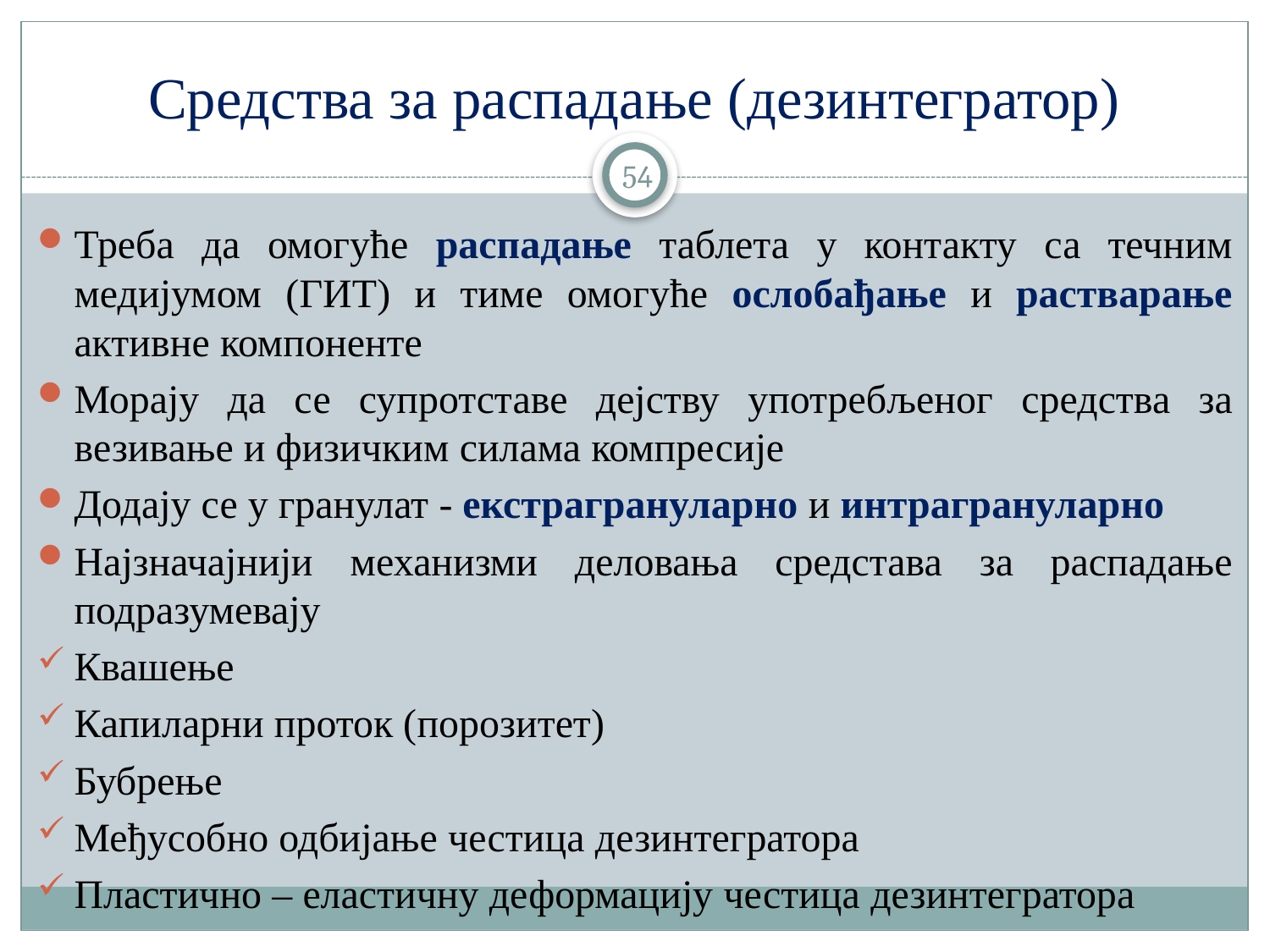

# Средства за распадање (дезинтегратор)
54
Треба да омогуће распадање таблета у контакту са течним медијумом (ГИТ) и тиме омогуће ослобађање и растварање активне компоненте
Морају да се супротставе дејству употребљеног средства за везивање и физичким силама компресије
Додају се у гранулат - екстрагрануларно и интрагрануларно
Најзначајнији механизми деловања средстава за распадање подразумевају
Квашење
Капиларни проток (порозитет)
Бубрење
Међусобно одбијање честица дезинтегратора
Пластично – еластичну деформацију честица дезинтегратора